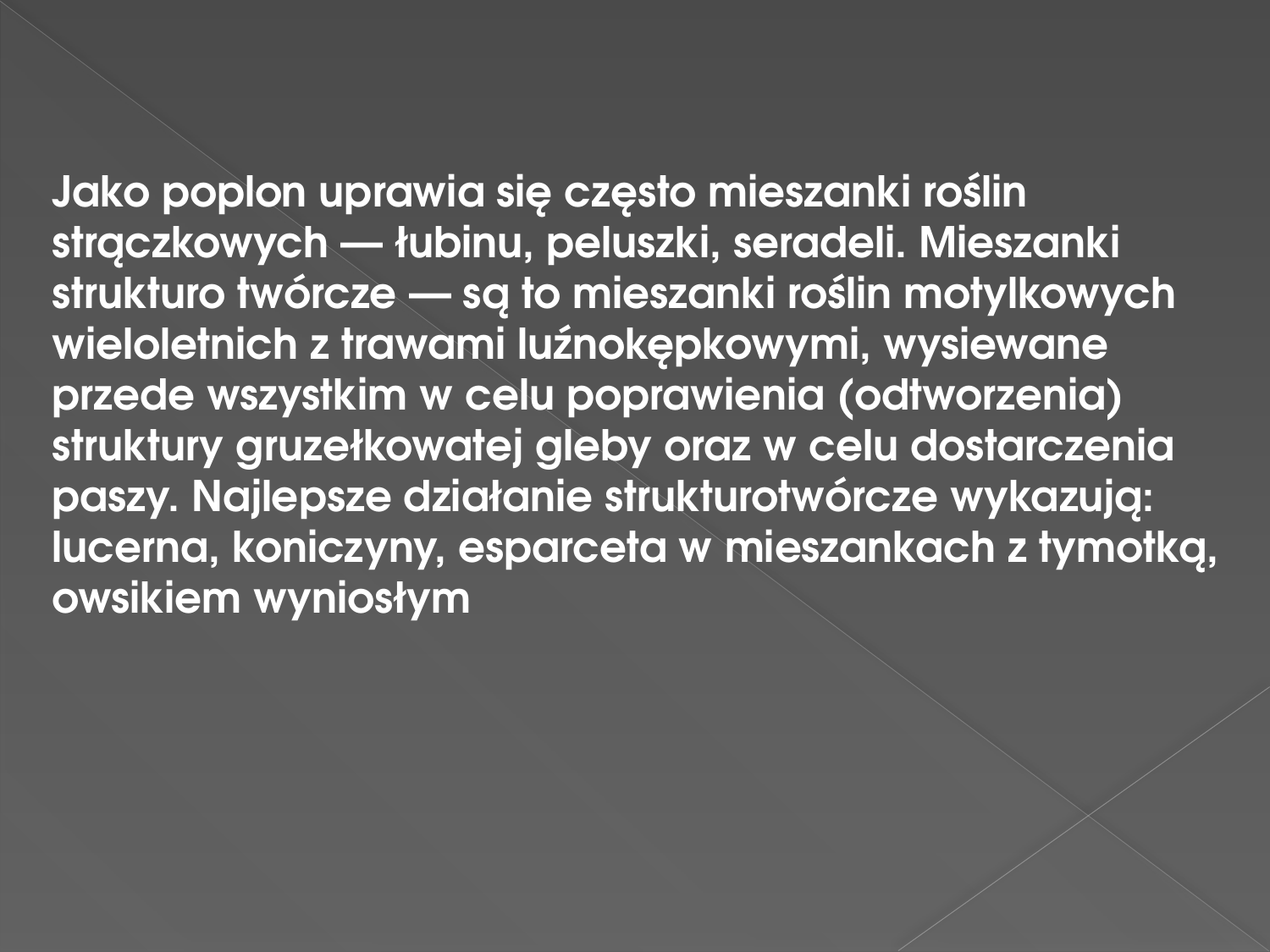

Jako poplon uprawia się często mieszanki roślin strączkowych — łubinu, peluszki, seradeli. Mieszanki strukturo twórcze — są to mieszanki roślin motylkowych wieloletnich z trawami luźnokępkowymi, wysiewane przede wszystkim w celu poprawienia (odtworzenia) struktury gruzełkowatej gleby oraz w celu dostarczenia paszy. Najlepsze działanie strukturotwórcze wykazują: lucerna, koniczyny, esparceta w mieszankach z tymotką, owsikiem wyniosłym